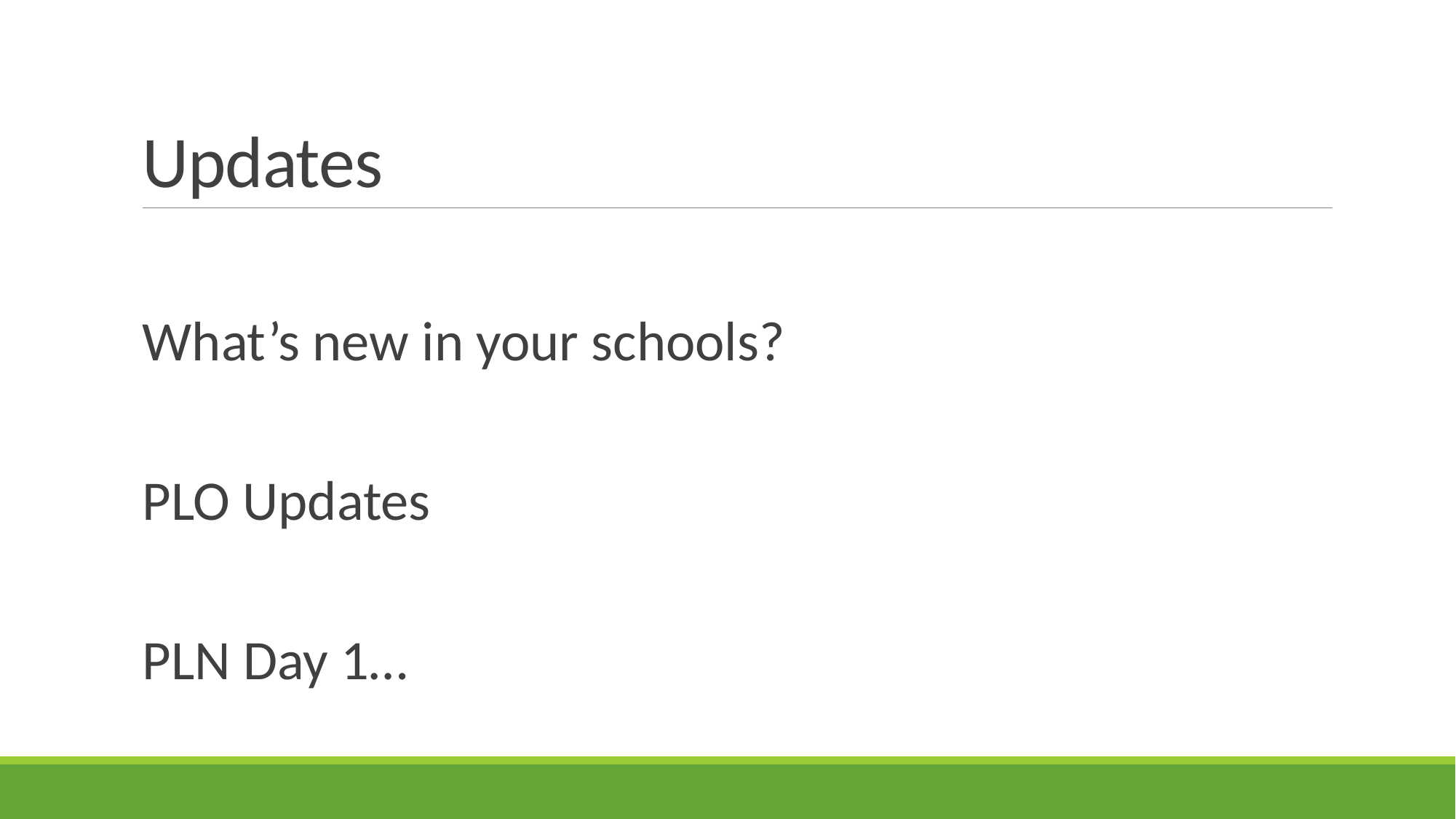

# Updates

What’s new in your schools?

PLO Updates

PLN Day 1…